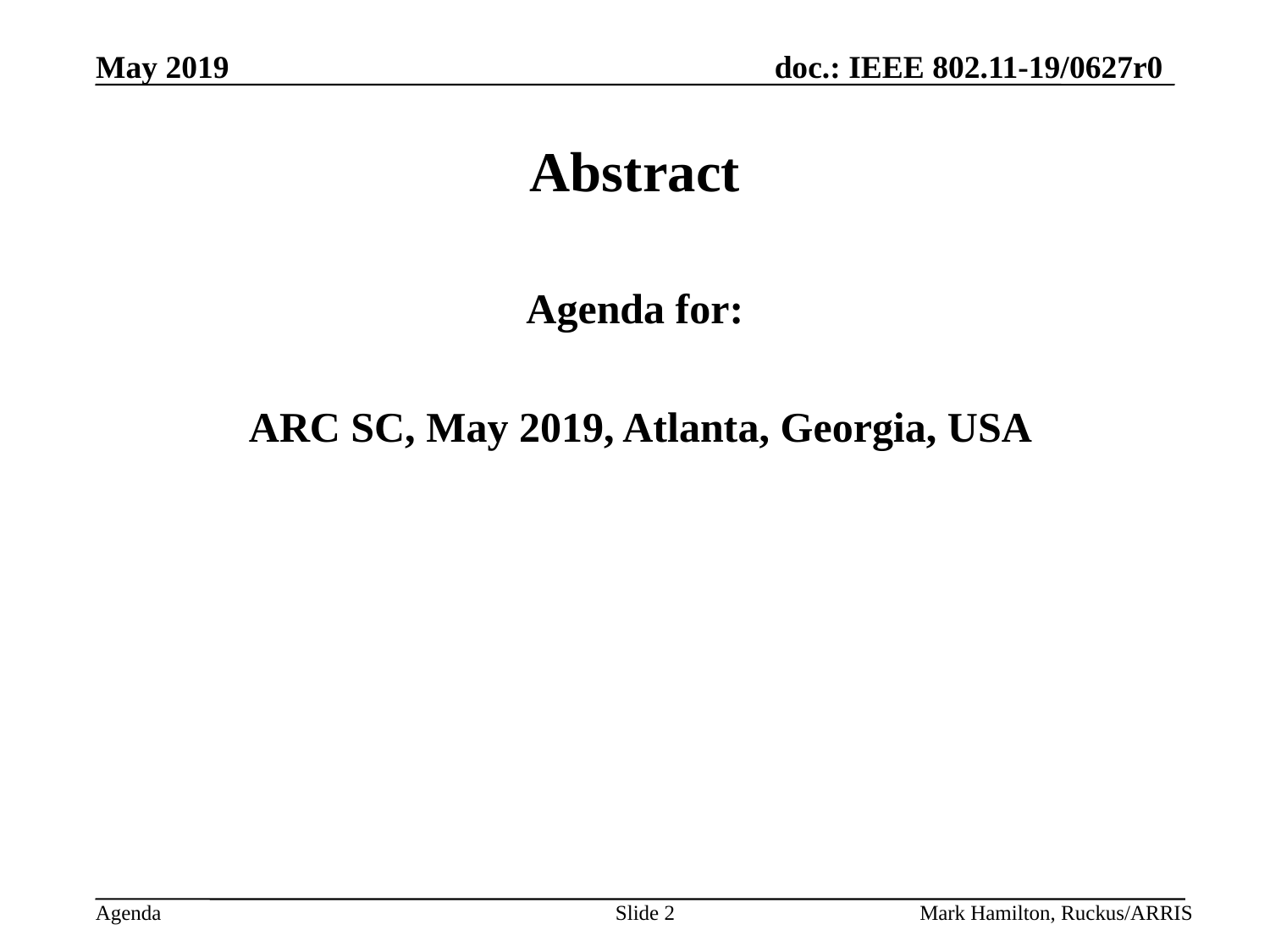

# Abstract
Agenda for:

 ARC SC, May 2019, Atlanta, Georgia, USA